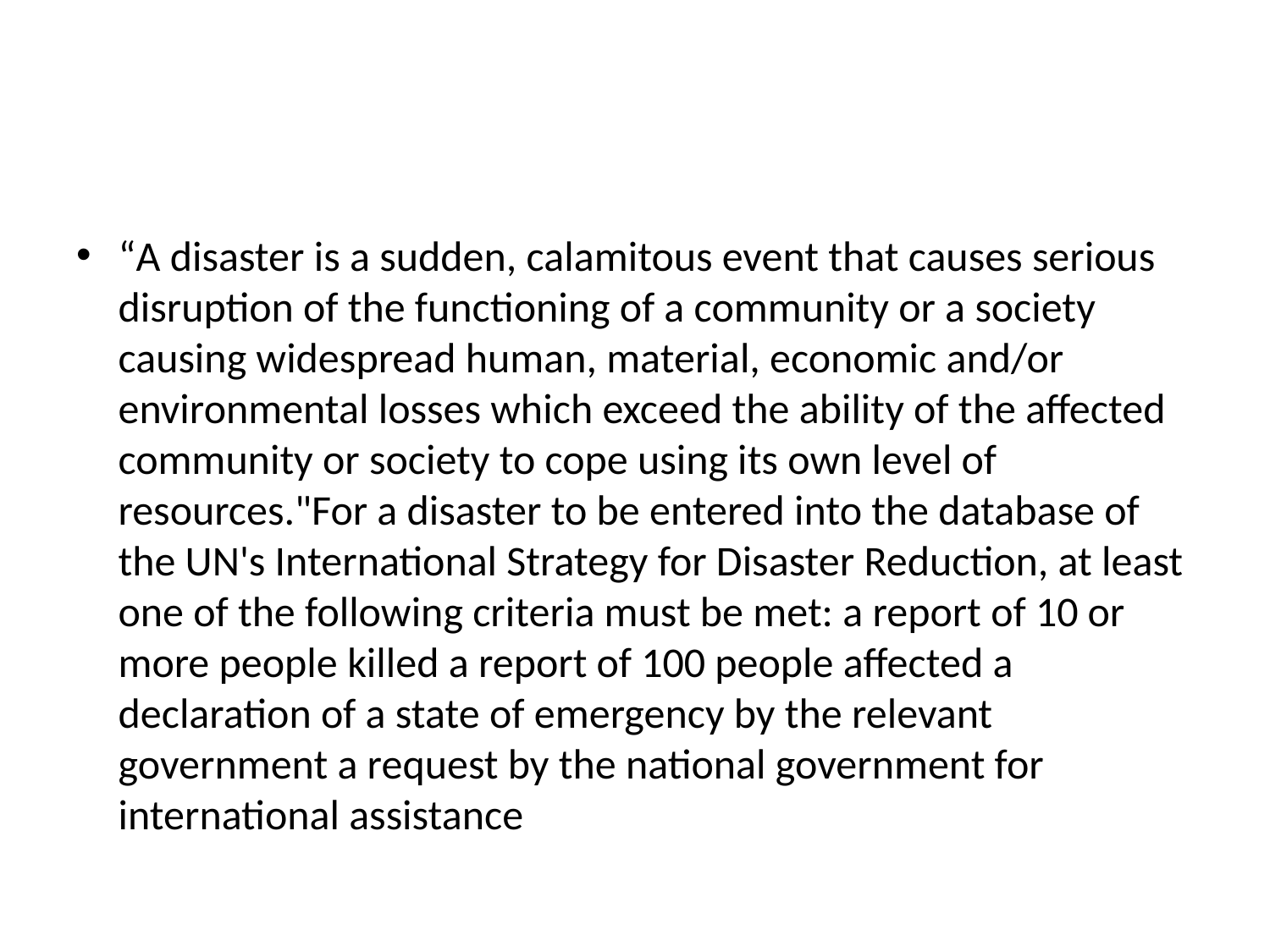

#
“A disaster is a sudden, calamitous event that causes serious disruption of the functioning of a community or a society causing widespread human, material, economic and/or environmental losses which exceed the ability of the affected community or society to cope using its own level of resources."For a disaster to be entered into the database of the UN's International Strategy for Disaster Reduction, at least one of the following criteria must be met: a report of 10 or more people killed a report of 100 people affected a declaration of a state of emergency by the relevant government a request by the national government for international assistance